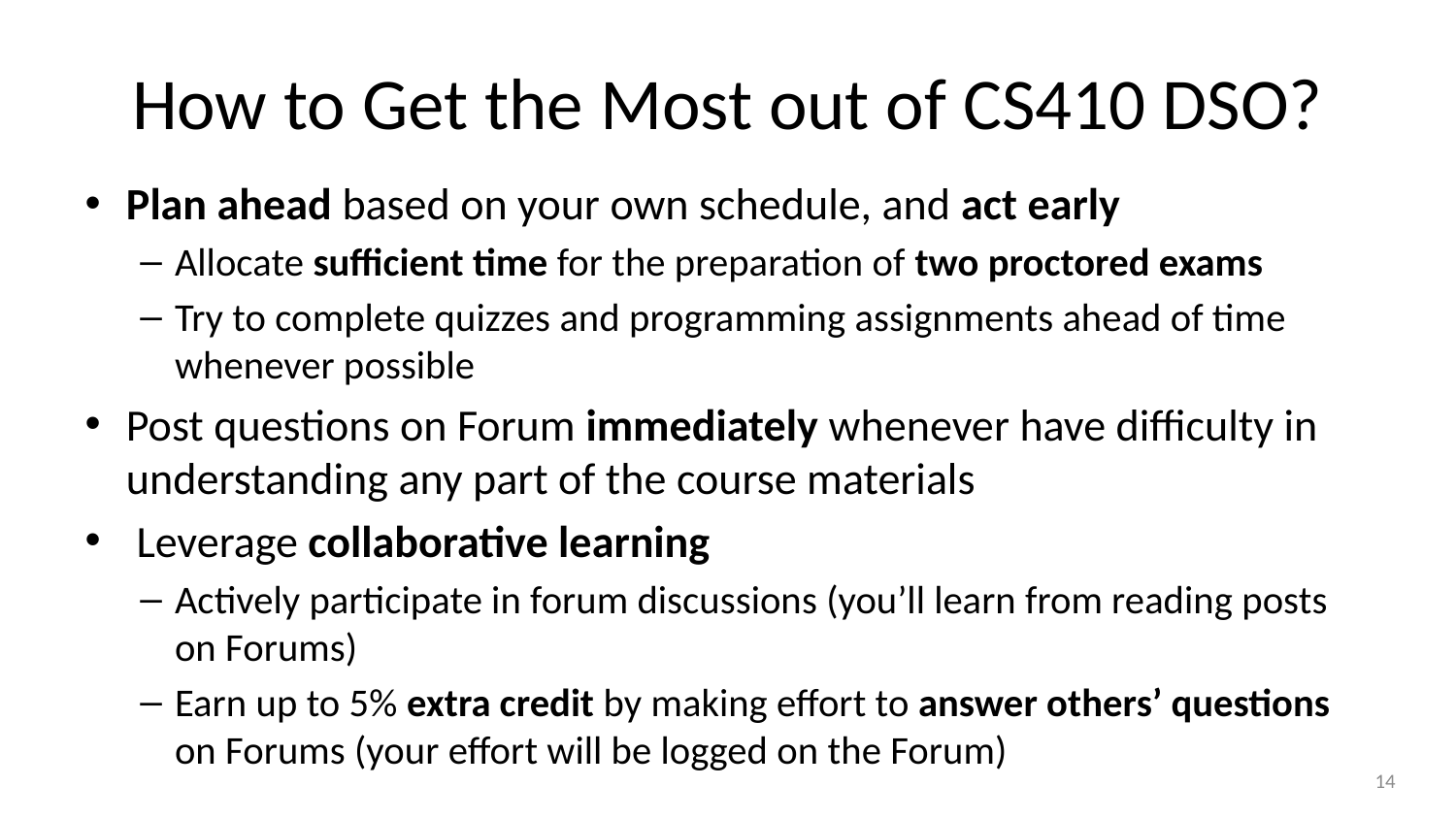

# How to Get the Most out of CS410 DSO?
Plan ahead based on your own schedule, and act early
Allocate sufficient time for the preparation of two proctored exams
Try to complete quizzes and programming assignments ahead of time whenever possible
Post questions on Forum immediately whenever have difficulty in understanding any part of the course materials
 Leverage collaborative learning
Actively participate in forum discussions (you’ll learn from reading posts on Forums)
Earn up to 5% extra credit by making effort to answer others’ questions on Forums (your effort will be logged on the Forum)

14